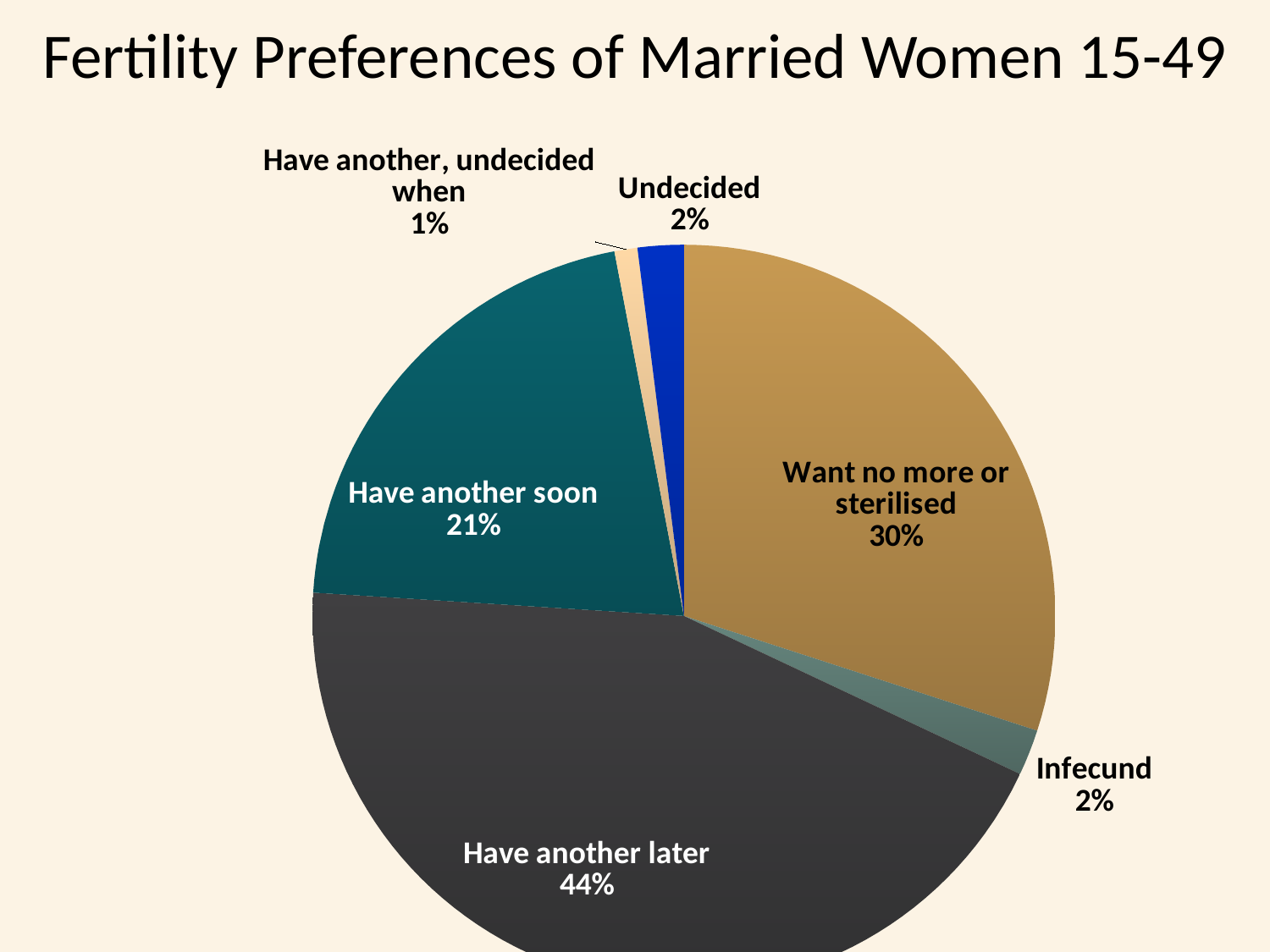

# Fertility Preferences of Married Women 15-49

### Chart

| Category | Column1 |
|---|---|
| Want no more or sterilised | 30.0 |
| Infecund | 2.0 |
| Have another later | 44.0 |
| Have another soon | 21.0 |
| Have another, undecided when | 1.0 |
| Undecided | 2.0 |